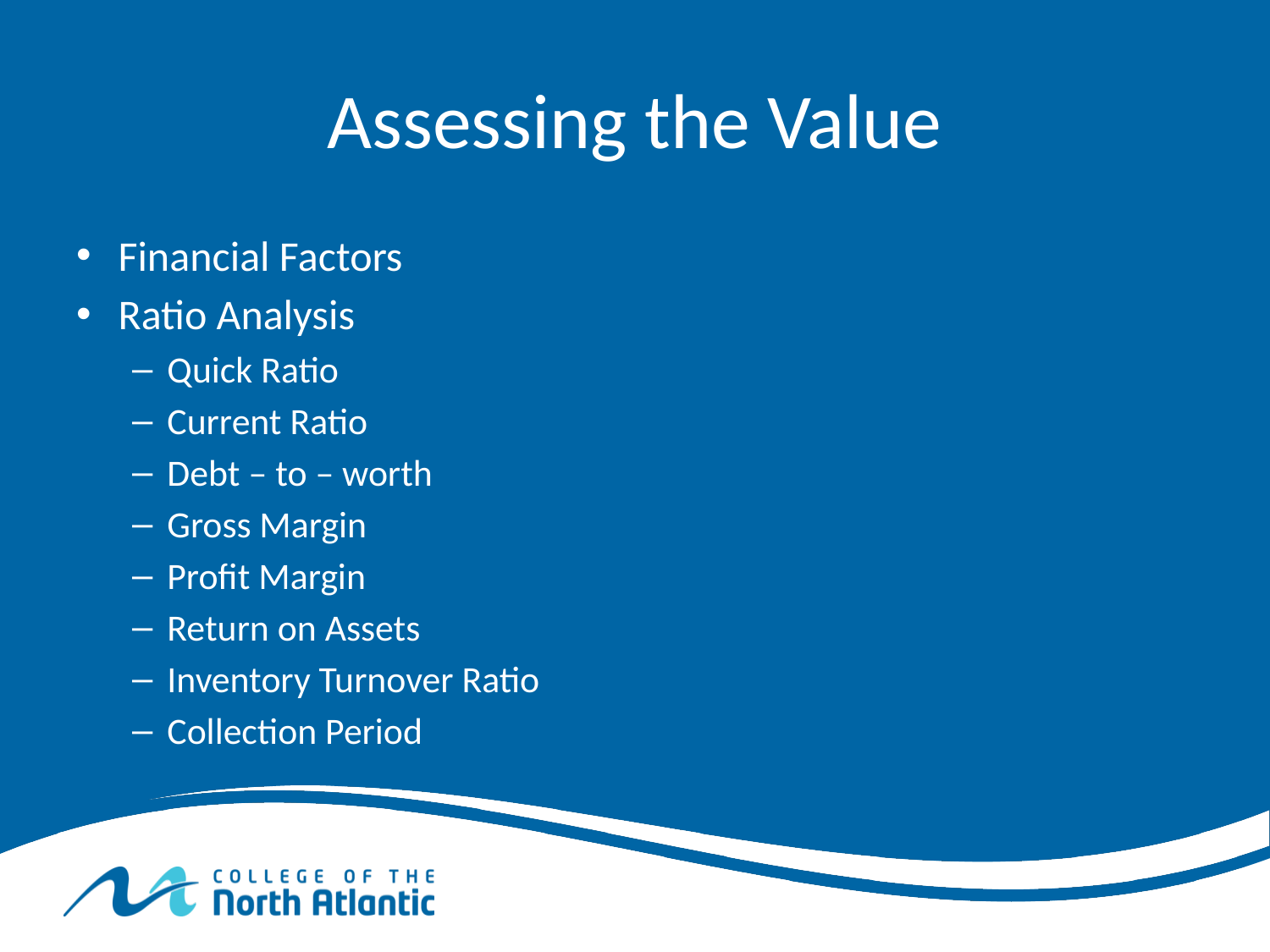

# Assessing the Value
Financial Factors
Ratio Analysis
Quick Ratio
Current Ratio
Debt – to – worth
Gross Margin
Profit Margin
Return on Assets
Inventory Turnover Ratio
Collection Period